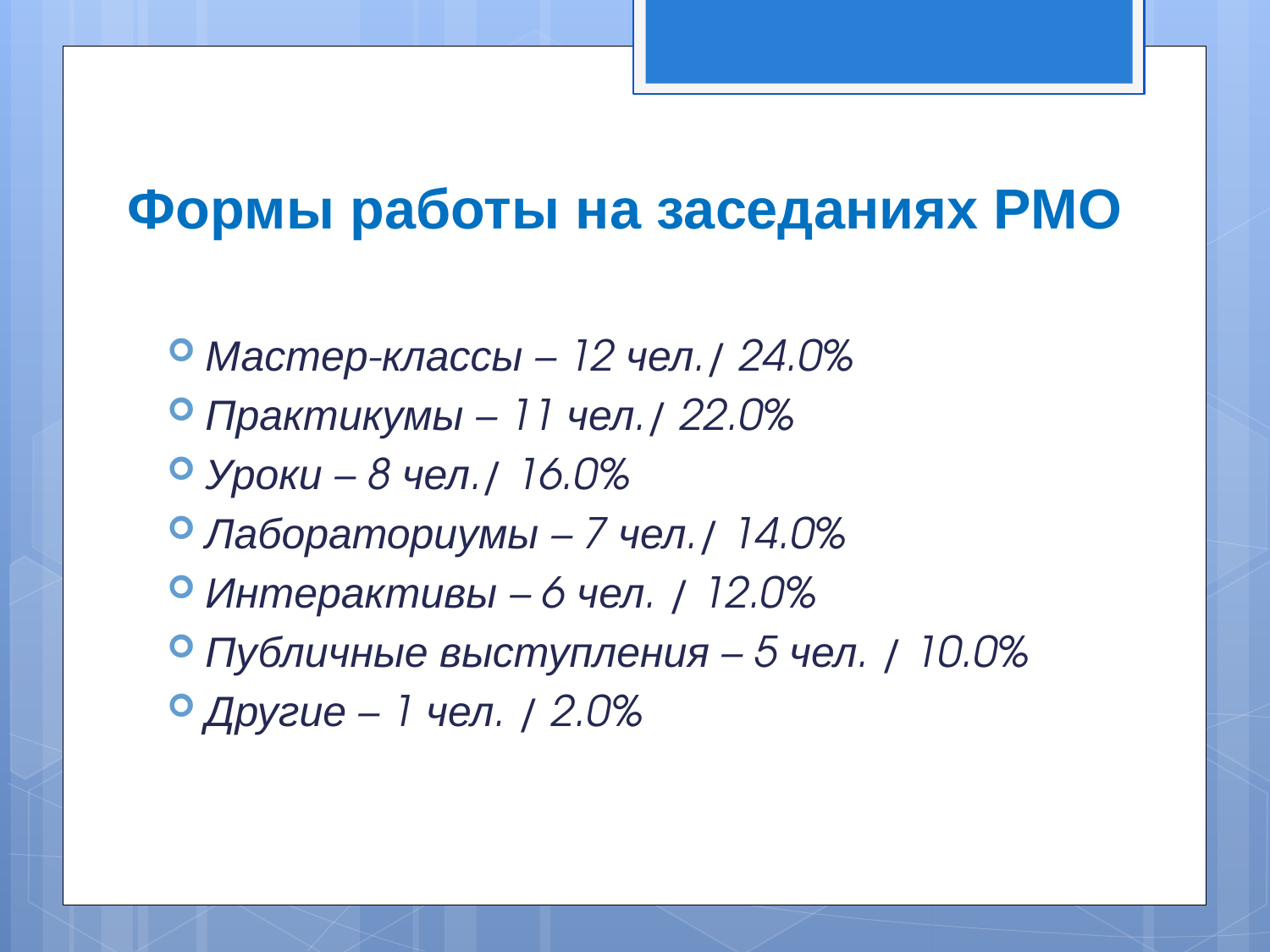

# Формы работы на заседаниях РМО
Мастер-классы – 12 чел./ 24.0%
Практикумы – 11 чел./ 22.0%
Уроки – 8 чел./ 16.0%
Лабораториумы – 7 чел./ 14.0%
Интерактивы – 6 чел. / 12.0%
Публичные выступления – 5 чел. / 10.0%
Другие – 1 чел. / 2.0%